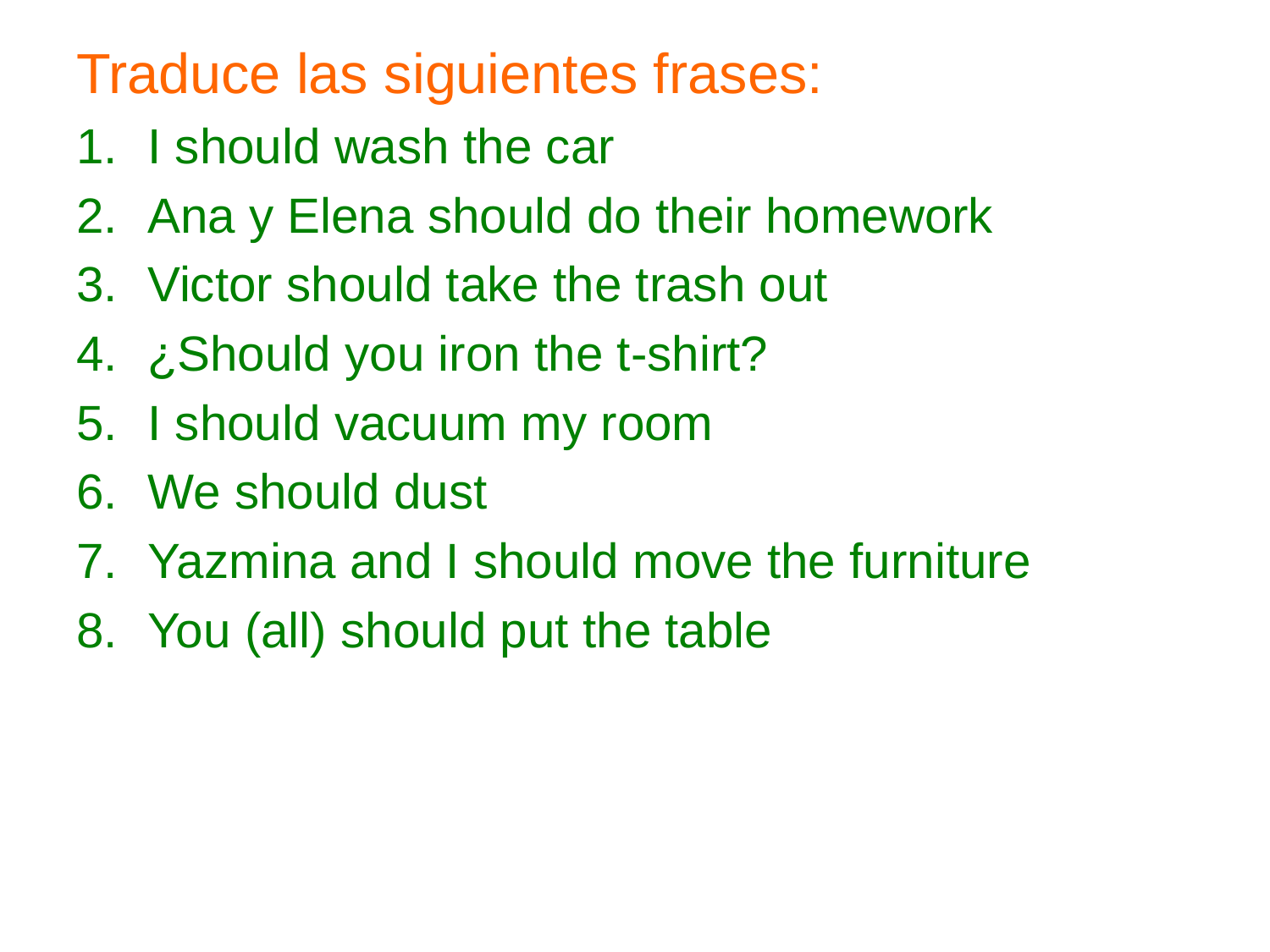

Traduce las siguientes frases:
I should wash the car
Ana y Elena should do their homework
Victor should take the trash out
¿Should you iron the t-shirt?
I should vacuum my room
We should dust
Yazmina and I should move the furniture
You (all) should put the table